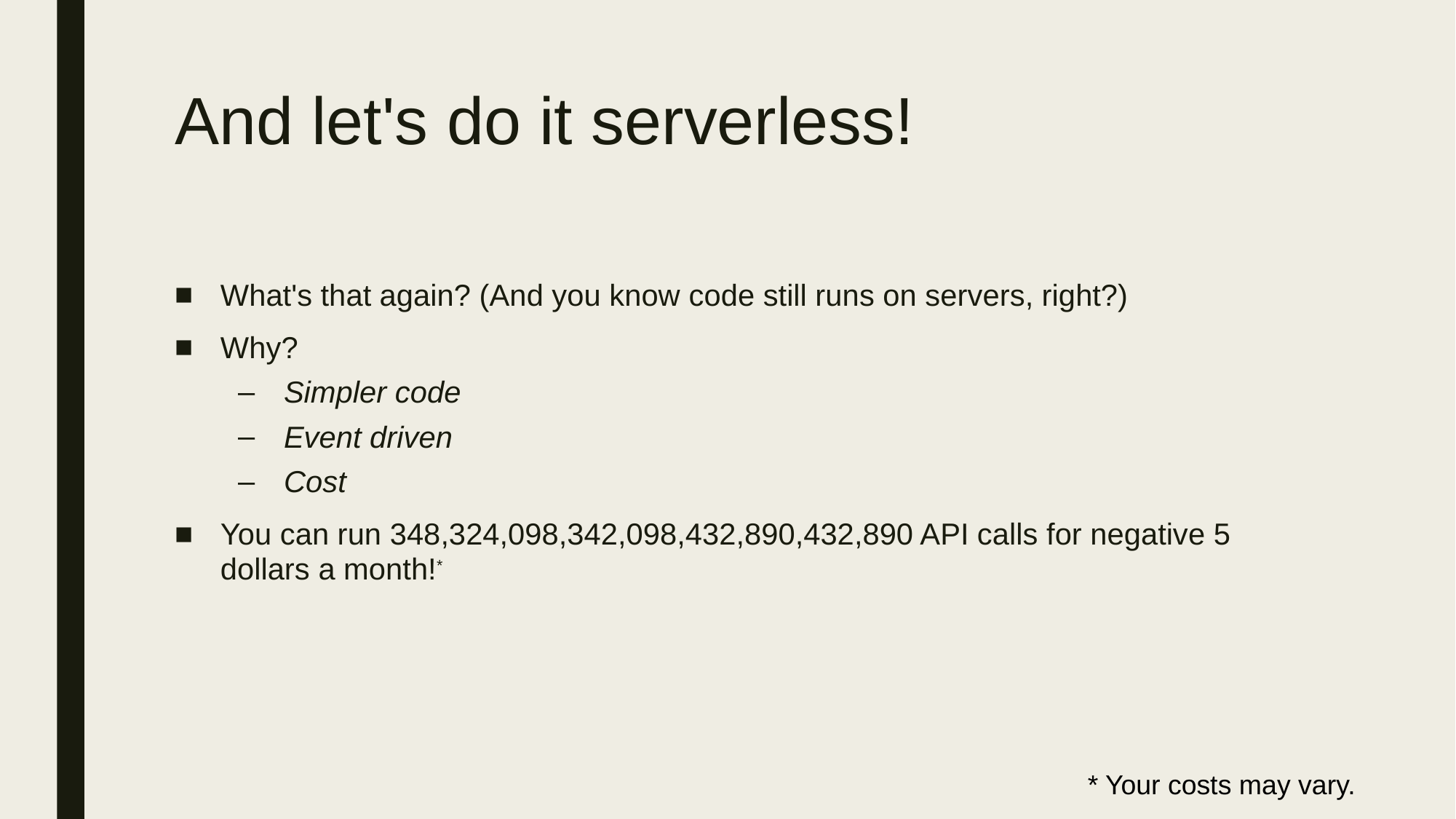

# And let's do it serverless!
What's that again? (And you know code still runs on servers, right?)
Why?
Simpler code
Event driven
Cost
You can run 348,324,098,342,098,432,890,432,890 API calls for negative 5 dollars a month!*
* Your costs may vary.